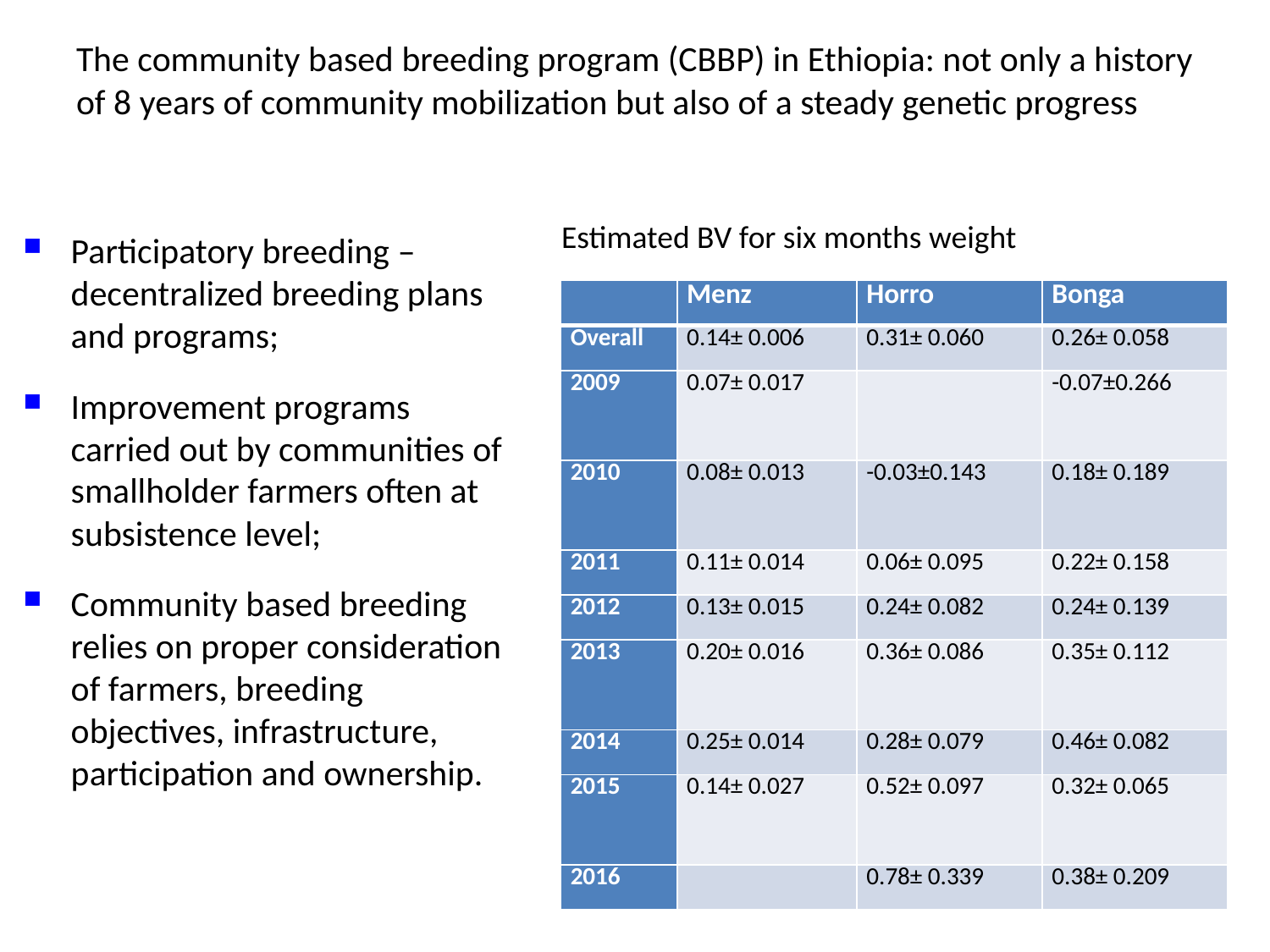

# The community based breeding program (CBBP) in Ethiopia: not only a history of 8 years of community mobilization but also of a steady genetic progress
Estimated BV for six months weight
Participatory breeding – decentralized breeding plans and programs;
Improvement programs carried out by communities of smallholder farmers often at subsistence level;
Community based breeding relies on proper consideration of farmers, breeding objectives, infrastructure, participation and ownership.
|  | Menz | Horro | Bonga |
| --- | --- | --- | --- |
| Overall | 0.14± 0.006 | 0.31± 0.060 | 0.26± 0.058 |
| 2009 | 0.07± 0.017 |  | -0.07±0.266 |
| 2010 | 0.08± 0.013 | -0.03±0.143 | 0.18± 0.189 |
| 2011 | 0.11± 0.014 | 0.06± 0.095 | 0.22± 0.158 |
| 2012 | 0.13± 0.015 | 0.24± 0.082 | 0.24± 0.139 |
| 2013 | 0.20± 0.016 | 0.36± 0.086 | 0.35± 0.112 |
| 2014 | 0.25± 0.014 | 0.28± 0.079 | 0.46± 0.082 |
| 2015 | 0.14± 0.027 | 0.52± 0.097 | 0.32± 0.065 |
| 2016 |  | 0.78± 0.339 | 0.38± 0.209 |